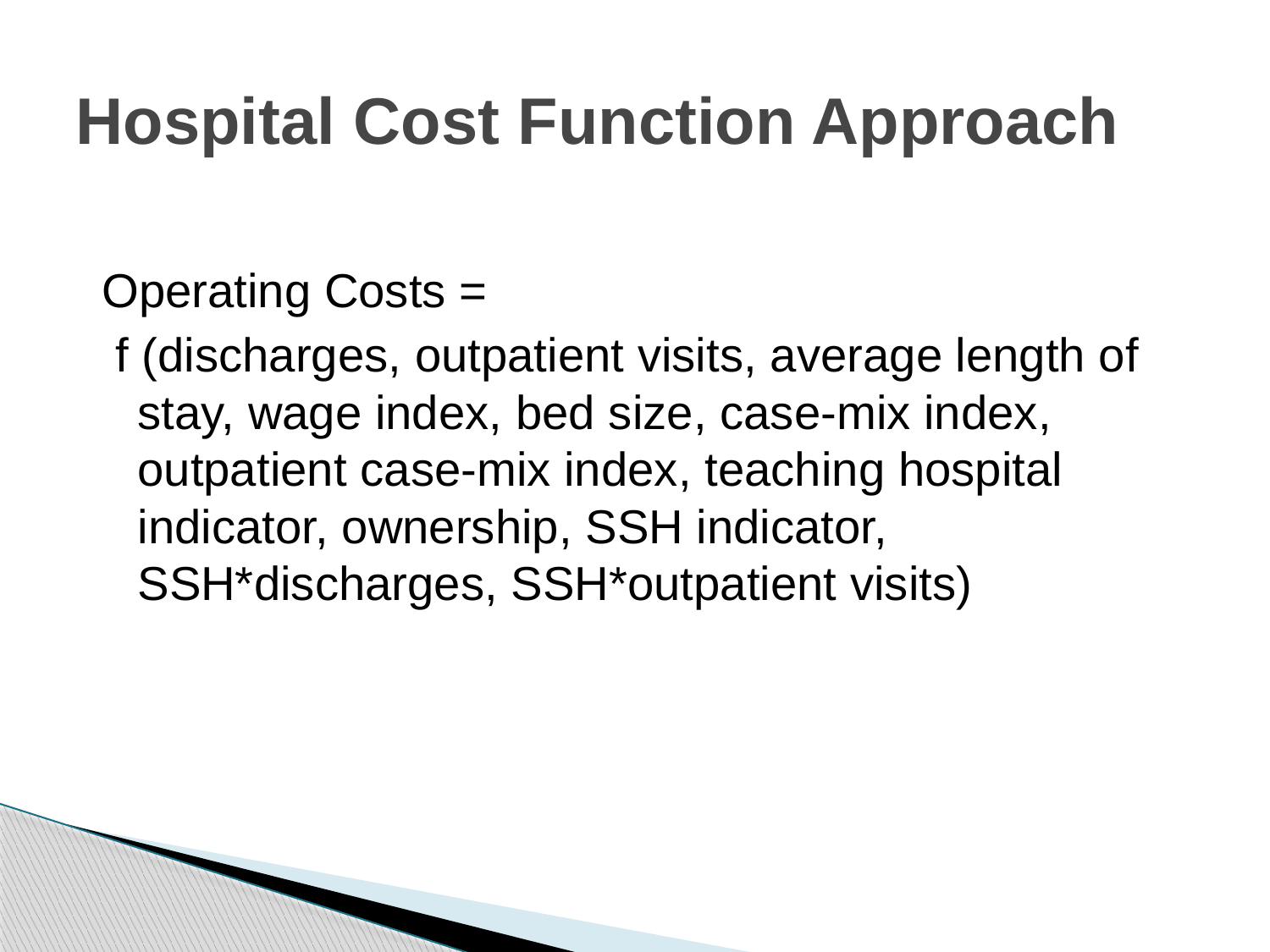

# Hospital Cost Function Approach
Operating Costs =
 f (discharges, outpatient visits, average length of stay, wage index, bed size, case-mix index, outpatient case-mix index, teaching hospital indicator, ownership, SSH indicator, SSH*discharges, SSH*outpatient visits)